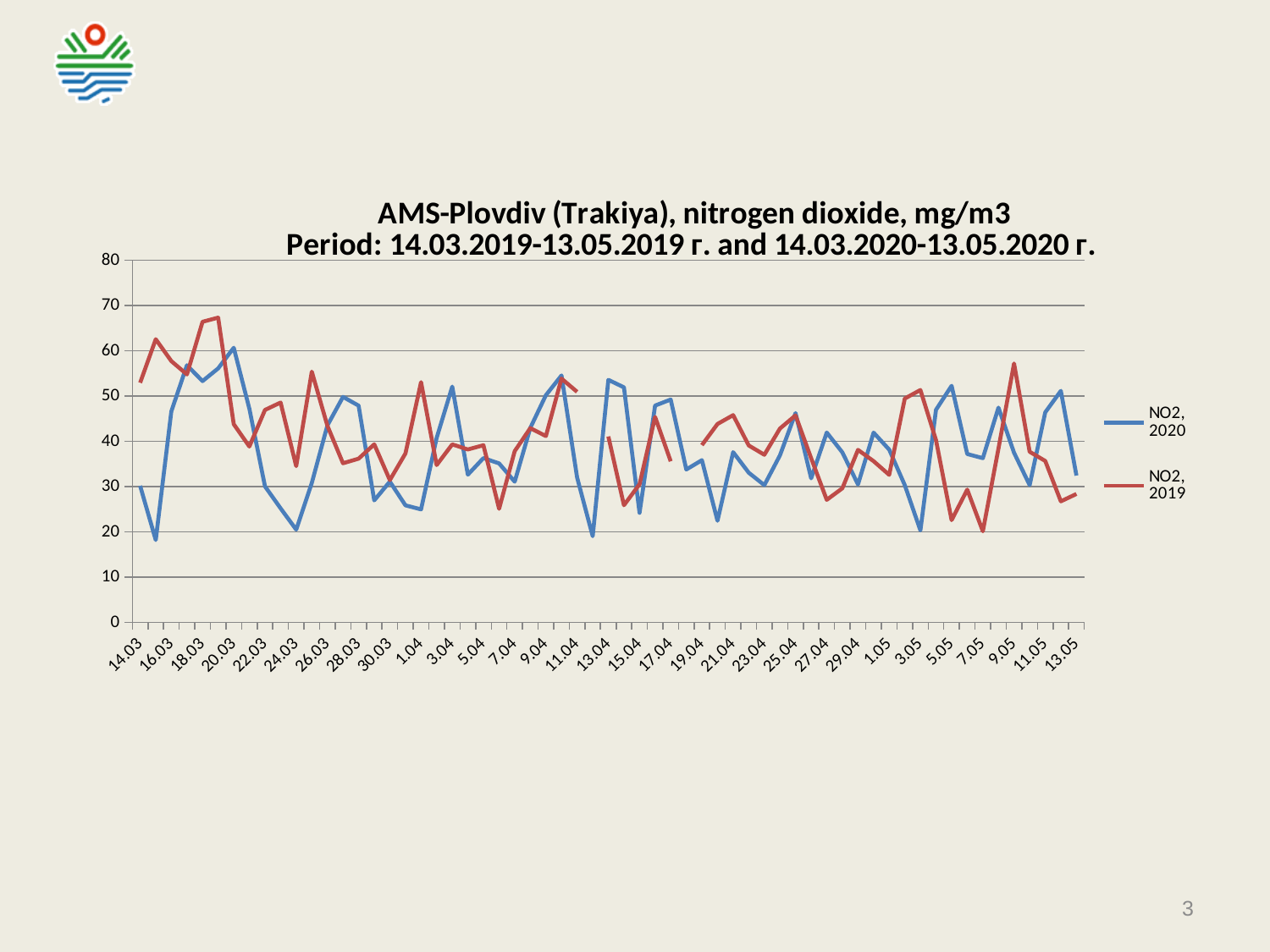

### Chart: AMS-Plovdiv (Trakiya), nitrogen dioxide, mg/m3
Period: 14.03.2019-13.05.2019 г. and 14.03.2020-13.05.2020 г.

| Category | NO2, 2020 | NO2, 2019 |
|---|---|---|
| 14.03 | 30.174999237060547 | 52.957889556884766 |
| 15.03 | 18.190418243408203 | 62.566471099853516 |
| 16.03 | 46.649993896484375 | 57.735191345214844 |
| 17.03 | 56.81914520263672 | 54.786582946777344 |
| 18.03 | 53.31722640991211 | 66.41368865966797 |
| 19.03 | 56.11807632446289 | 67.33379364013672 |
| 20.03 | 60.68186569213867 | 43.79806900024414 |
| 21.03 | 47.23872756958008 | 38.873695373535156 |
| 22.03 | 30.04850196838379 | 46.94633102416992 |
| 23.03 | 25.208215713500977 | 48.58274841308594 |
| 24.03 | 20.50303840637207 | 34.51897430419922 |
| 25.03 | 30.81134796142578 | 55.406944274902344 |
| 26.03 | 43.52641677856445 | 43.445682525634766 |
| 27.03 | 49.83148956298828 | 35.16344451904297 |
| 28.03 | 47.89976119995117 | 36.17369842529297 |
| 29.03 | 26.96090316772461 | 39.35963821411133 |
| 30.03 | 31.110124588012695 | 31.439266204833984 |
| 31.03 | 25.862184524536133 | 37.33938217163086 |
| 1.04 | 24.9716796875 | 53.08869552612305 |
| 2.04 | 40.76203155517578 | 34.764915466308594 |
| 3.04 | 52.102073669433594 | 39.338584899902344 |
| 4.04 | 32.6301155090332 | 38.217010498046875 |
| 5.04 | 36.30708312988281 | 39.15303421020508 |
| 6.04 | 35.12950134277344 | 25.10103416442871 |
| 7.04 | 31.091169357299805 | 37.83969497680664 |
| 8.0399999999999991 | 42.97824478149414 | 42.92717742919922 |
| 9.0399999999999991 | 50.20719909667969 | 41.17491149902344 |
| 10.039999999999999 | 54.563446044921875 | 53.865638732910156 |
| 11.04 | 32.02323913574219 | 50.93864440917969 |
| 12.04 | 19.0454044342041 | None |
| 13.04 | 53.58898162841797 | 41.086692810058594 |
| 14.04 | 51.933876037597656 | 25.888322830200195 |
| 15.04 | 24.21571922302246 | 30.53884506225586 |
| 16.04 | 47.912960052490234 | 45.39897918701172 |
| 17.04 | 49.2446403503418 | 35.58543014526367 |
| 18.04 | 33.7801513671875 | None |
| 19.04 | 35.84226989746094 | 39.17902755737305 |
| 20.04 | 22.4511661529541 | 43.84226608276367 |
| 21.04 | 37.62404251098633 | 45.79497146606445 |
| 22.04 | 33.07799530029297 | 39.09858322143555 |
| 23.04 | 30.326372146606445 | 37.042381286621094 |
| 24.04 | 36.90621566772461 | 42.84160232543945 |
| 25.04 | 46.260189056396484 | 45.74140930175781 |
| 26.04 | 31.82745933532715 | 36.279380798339844 |
| 27.04 | 41.96385955810547 | 27.075990676879883 |
| 28.04 | 37.57924270629883 | 29.63260269165039 |
| 29.04 | 30.48123550415039 | 38.12601089477539 |
| 30.04 | 41.939884185791016 | 35.61927795410156 |
| 1.05 | 38.185096740722656 | 32.60395050048828 |
| 2.0499999999999998 | 30.33009910583496 | 49.46994400024414 |
| 3.05 | 20.32270050048828 | 51.35313034057617 |
| 4.05 | 46.97446823120117 | 40.2821159362793 |
| 5.05 | 52.28440856933594 | 22.599445343017578 |
| 6.05 | 37.21549987792969 | 29.331836700439453 |
| 7.05 | 36.28160858154297 | 20.14240837097168 |
| 8.0500000000000007 | 47.459571838378906 | 38.39141082763672 |
| 9.0500000000000007 | 37.49740219116211 | 57.203006744384766 |
| 10.050000000000001 | 30.324983596801758 | 37.714569091796875 |
| 11.05 | 46.415069580078125 | 35.6663703918457 |
| 12.05 | 51.152496337890625 | 26.751001358032227 |
| 13.05 | 32.442691802978516 | 28.381698608398438 |
3